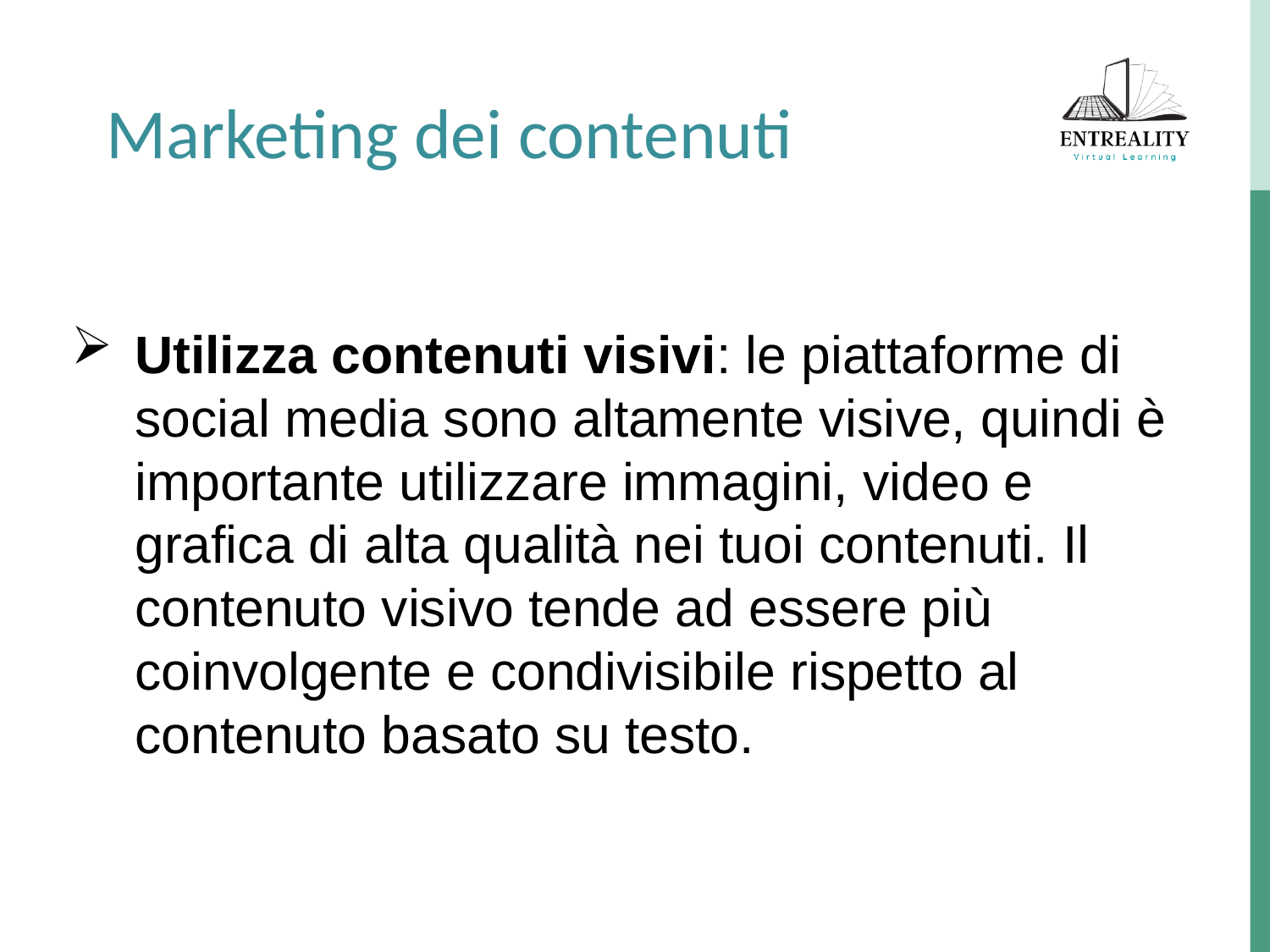

Marketing dei contenuti

Utilizza contenuti visivi: le piattaforme di social media sono altamente visive, quindi è importante utilizzare immagini, video e grafica di alta qualità nei tuoi contenuti. Il contenuto visivo tende ad essere più coinvolgente e condivisibile rispetto al contenuto basato su testo.